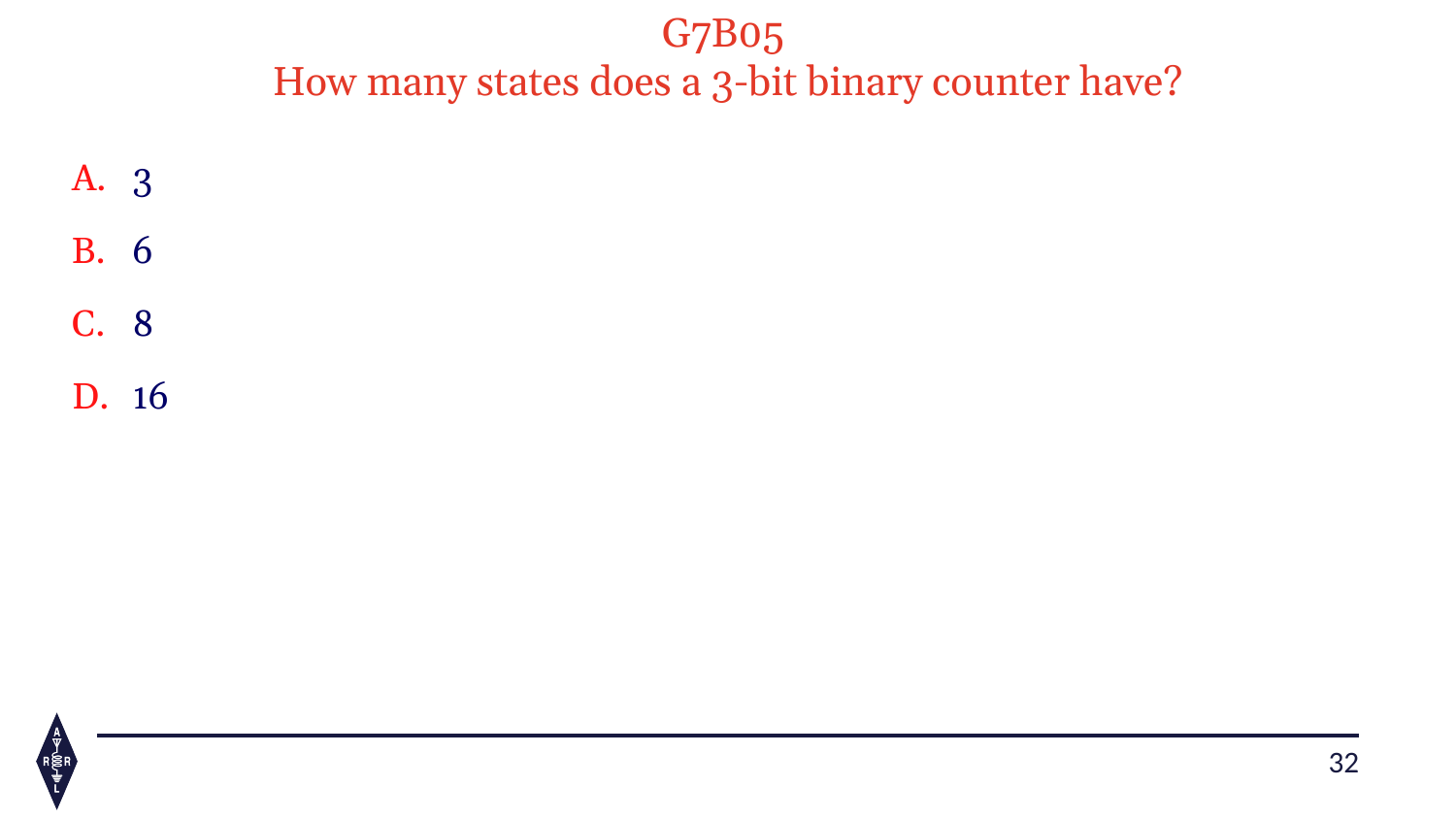

G7B05
How many states does a 3-bit binary counter have?
3
6
8
16
32